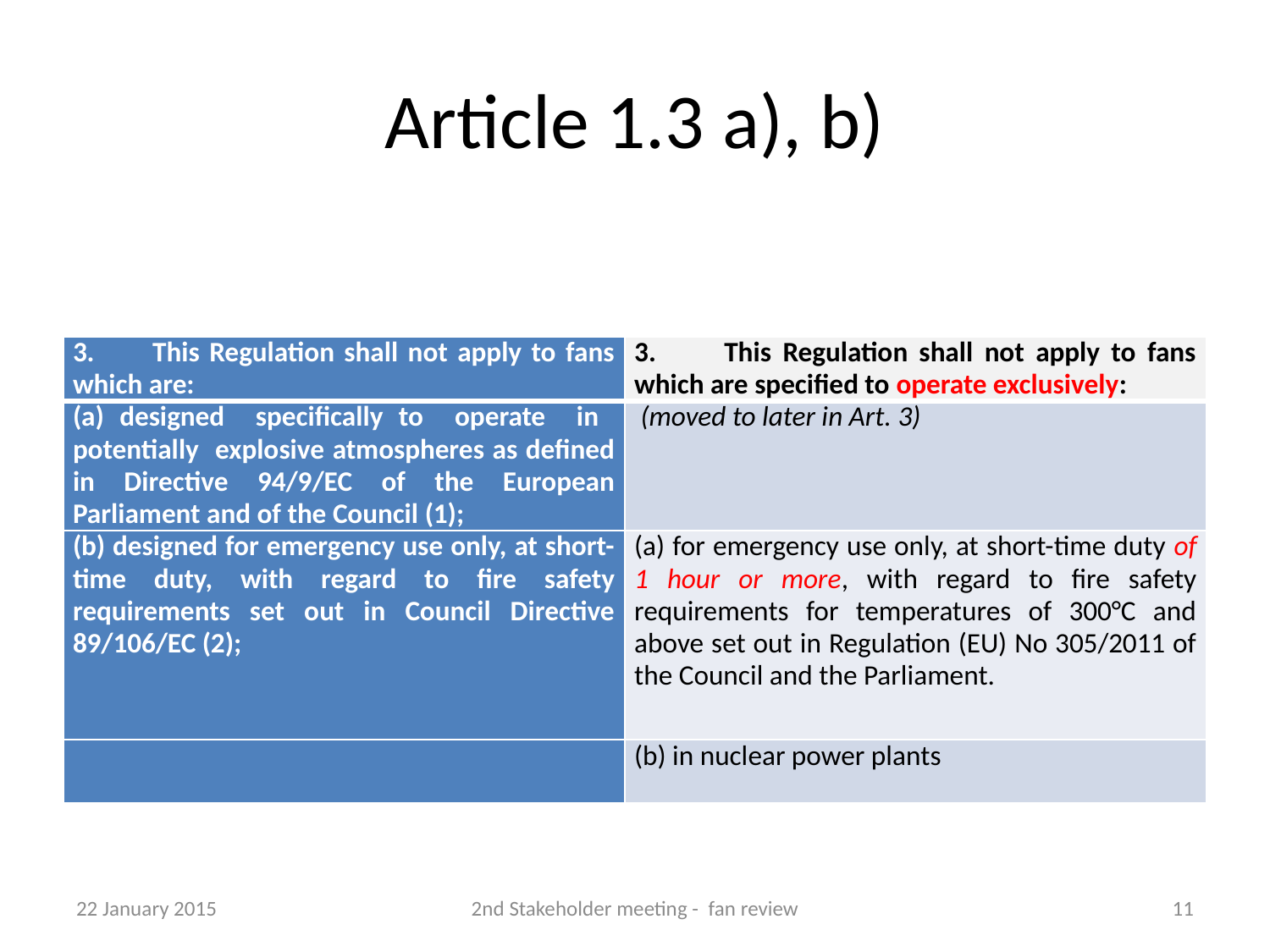

# Article 1.3 a), b)
| 3. This Regulation shall not apply to fans which are: | 3. This Regulation shall not apply to fans which are specified to operate exclusively: |
| --- | --- |
| (a) designed specifically to operate in potentially explosive atmospheres as defined in Directive 94/9/EC of the European Parliament and of the Council (1); | (moved to later in Art. 3) |
| (b) designed for emergency use only, at short-time duty, with regard to fire safety requirements set out in Council Directive 89/106/EC (2); | (a) for emergency use only, at short-time duty of 1 hour or more, with regard to fire safety requirements for temperatures of 300°C and above set out in Regulation (EU) No 305/2011 of the Council and the Parliament. |
|  | (b) in nuclear power plants |
22 January 2015
2nd Stakeholder meeting -  fan review
11